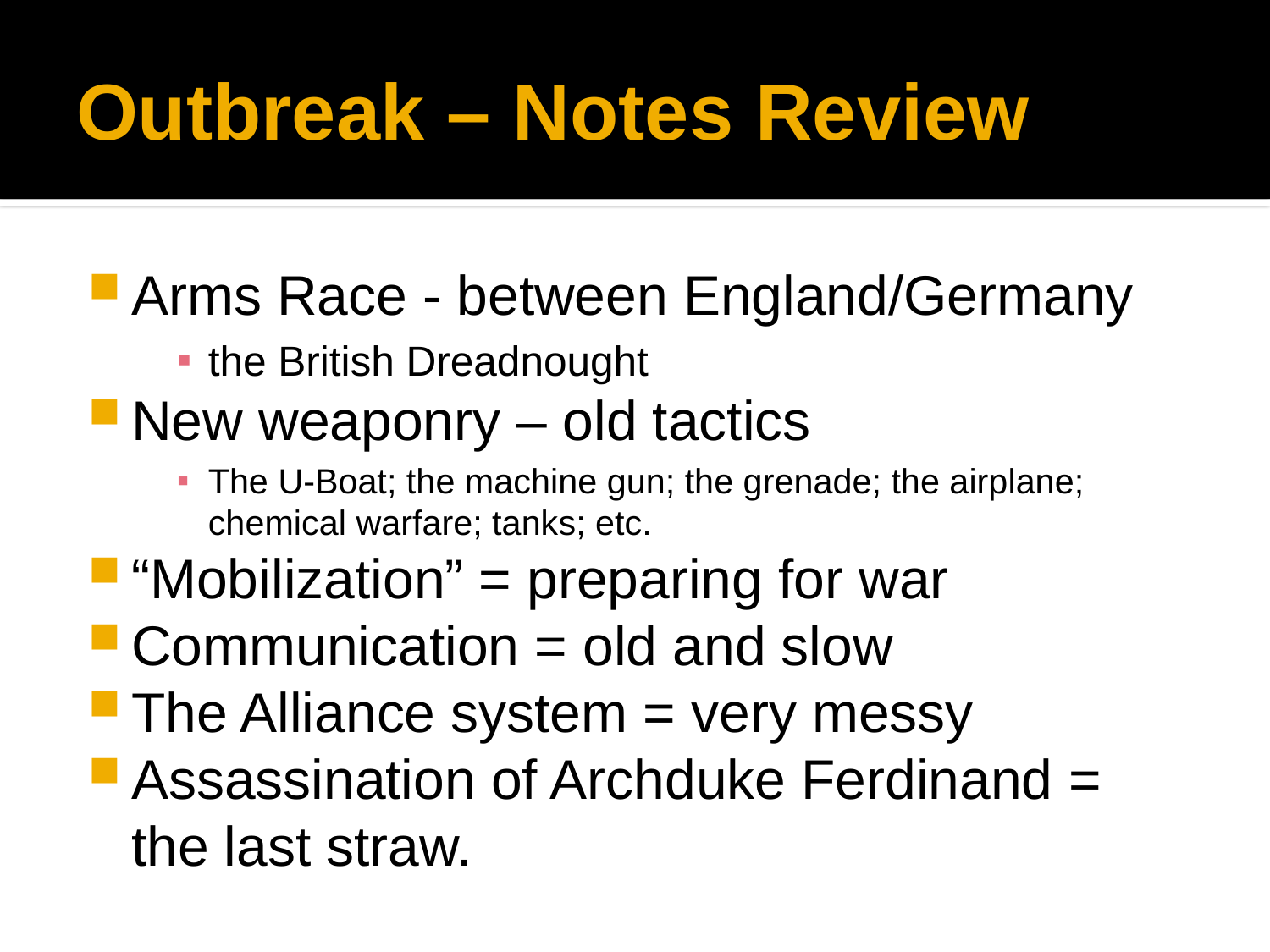

# Outbreak – Notes Review
Arms Race - between England/Germany
the British Dreadnought
New weaponry – old tactics
The U-Boat; the machine gun; the grenade; the airplane; chemical warfare; tanks; etc.
“Mobilization” = preparing for war
Communication = old and slow
The Alliance system = very messy
Assassination of Archduke Ferdinand = the last straw.